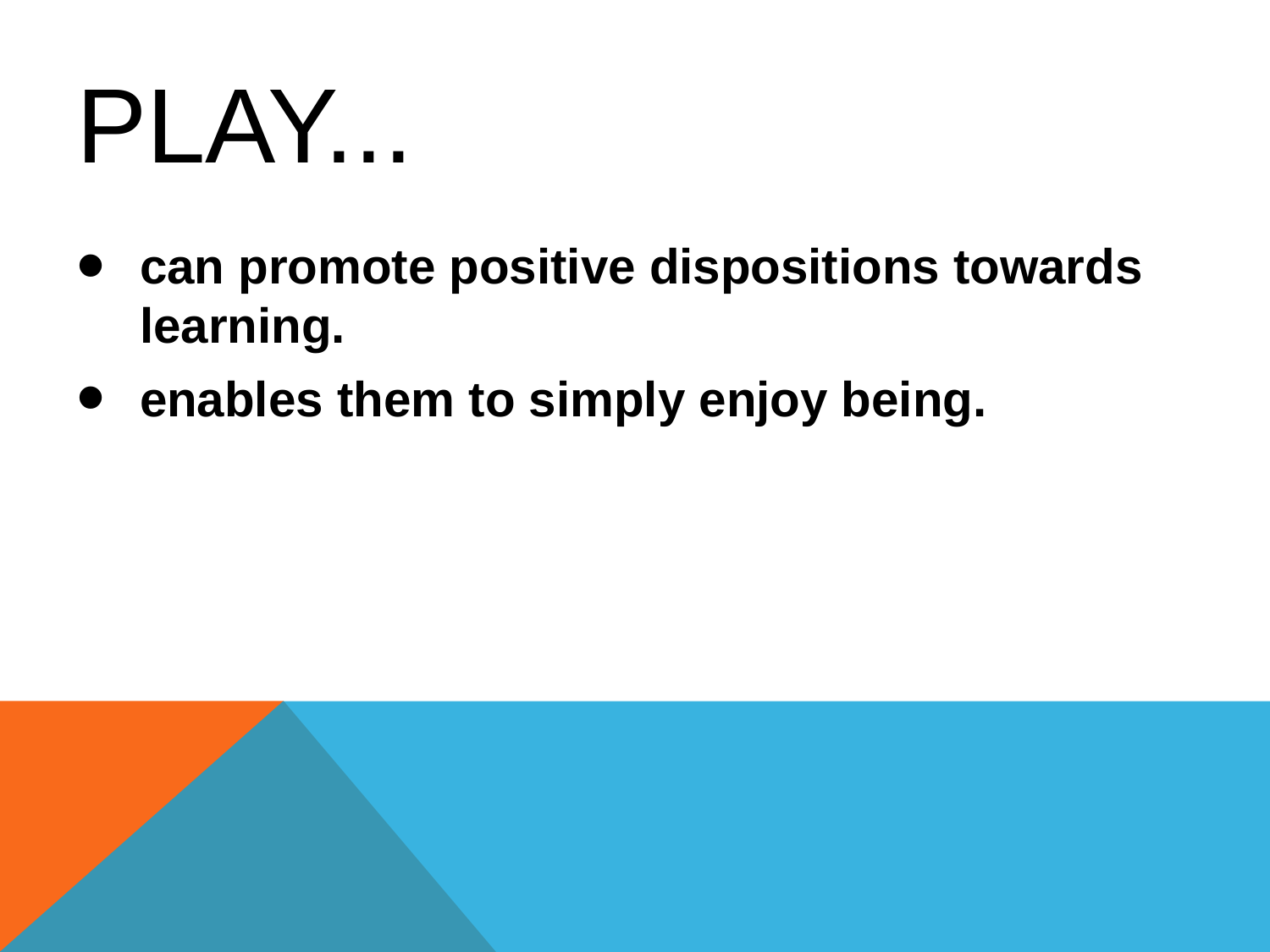

# Play...
can promote positive dispositions towards learning.
enables them to simply enjoy being.